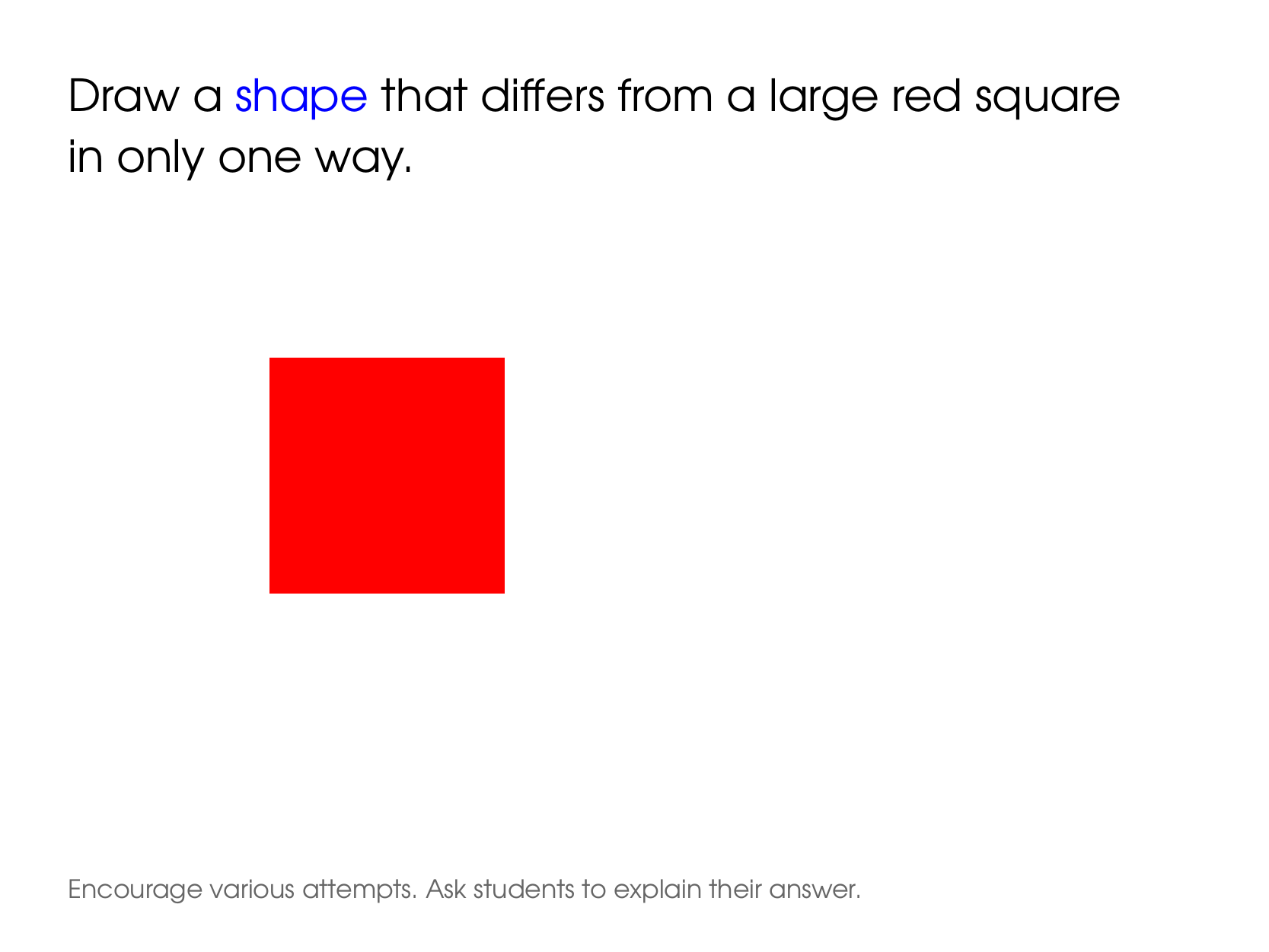

Draw a shape that differs from a large red square
in only one way.

Encourage various attempts. Ask students to explain their answer.